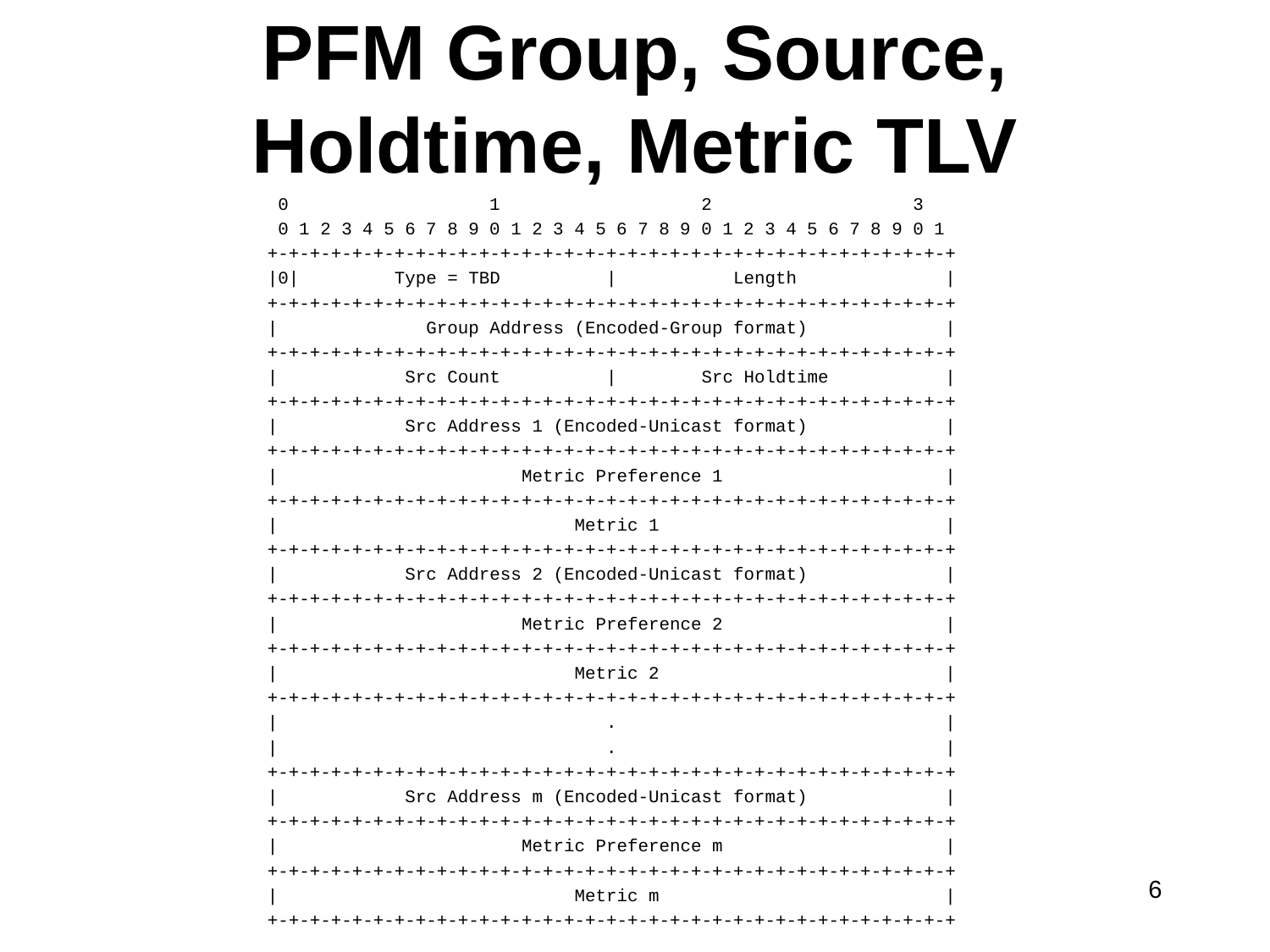

# PFM Group, Source, Holdtime, Metric TLV
    0                   1                   2                   3
    0 1 2 3 4 5 6 7 8 9 0 1 2 3 4 5 6 7 8 9 0 1 2 3 4 5 6 7 8 9 0 1
   +-+-+-+-+-+-+-+-+-+-+-+-+-+-+-+-+-+-+-+-+-+-+-+-+-+-+-+-+-+-+-+-+
   |0|         Type = TBD          |           Length              |
   +-+-+-+-+-+-+-+-+-+-+-+-+-+-+-+-+-+-+-+-+-+-+-+-+-+-+-+-+-+-+-+-+
   |              Group Address (Encoded-Group format)             |
   +-+-+-+-+-+-+-+-+-+-+-+-+-+-+-+-+-+-+-+-+-+-+-+-+-+-+-+-+-+-+-+-+
   |            Src Count          |        Src Holdtime           |
   +-+-+-+-+-+-+-+-+-+-+-+-+-+-+-+-+-+-+-+-+-+-+-+-+-+-+-+-+-+-+-+-+
   |            Src Address 1 (Encoded-Unicast format)             |
   +-+-+-+-+-+-+-+-+-+-+-+-+-+-+-+-+-+-+-+-+-+-+-+-+-+-+-+-+-+-+-+-+
   |                       Metric Preference 1                     |
   +-+-+-+-+-+-+-+-+-+-+-+-+-+-+-+-+-+-+-+-+-+-+-+-+-+-+-+-+-+-+-+-+
   |                            Metric 1                           |
   +-+-+-+-+-+-+-+-+-+-+-+-+-+-+-+-+-+-+-+-+-+-+-+-+-+-+-+-+-+-+-+-+
   |            Src Address 2 (Encoded-Unicast format)             |
   +-+-+-+-+-+-+-+-+-+-+-+-+-+-+-+-+-+-+-+-+-+-+-+-+-+-+-+-+-+-+-+-+
   |                       Metric Preference 2                     |
   +-+-+-+-+-+-+-+-+-+-+-+-+-+-+-+-+-+-+-+-+-+-+-+-+-+-+-+-+-+-+-+-+
   |                            Metric 2                           |
   +-+-+-+-+-+-+-+-+-+-+-+-+-+-+-+-+-+-+-+-+-+-+-+-+-+-+-+-+-+-+-+-+
   |                               .                               |
   |                               .                               |
   +-+-+-+-+-+-+-+-+-+-+-+-+-+-+-+-+-+-+-+-+-+-+-+-+-+-+-+-+-+-+-+-+
   |            Src Address m (Encoded-Unicast format)             |
   +-+-+-+-+-+-+-+-+-+-+-+-+-+-+-+-+-+-+-+-+-+-+-+-+-+-+-+-+-+-+-+-+
   |                       Metric Preference m                     |
   +-+-+-+-+-+-+-+-+-+-+-+-+-+-+-+-+-+-+-+-+-+-+-+-+-+-+-+-+-+-+-+-+
   |                            Metric m                           |
   +-+-+-+-+-+-+-+-+-+-+-+-+-+-+-+-+-+-+-+-+-+-+-+-+-+-+-+-+-+-+-+-+

6